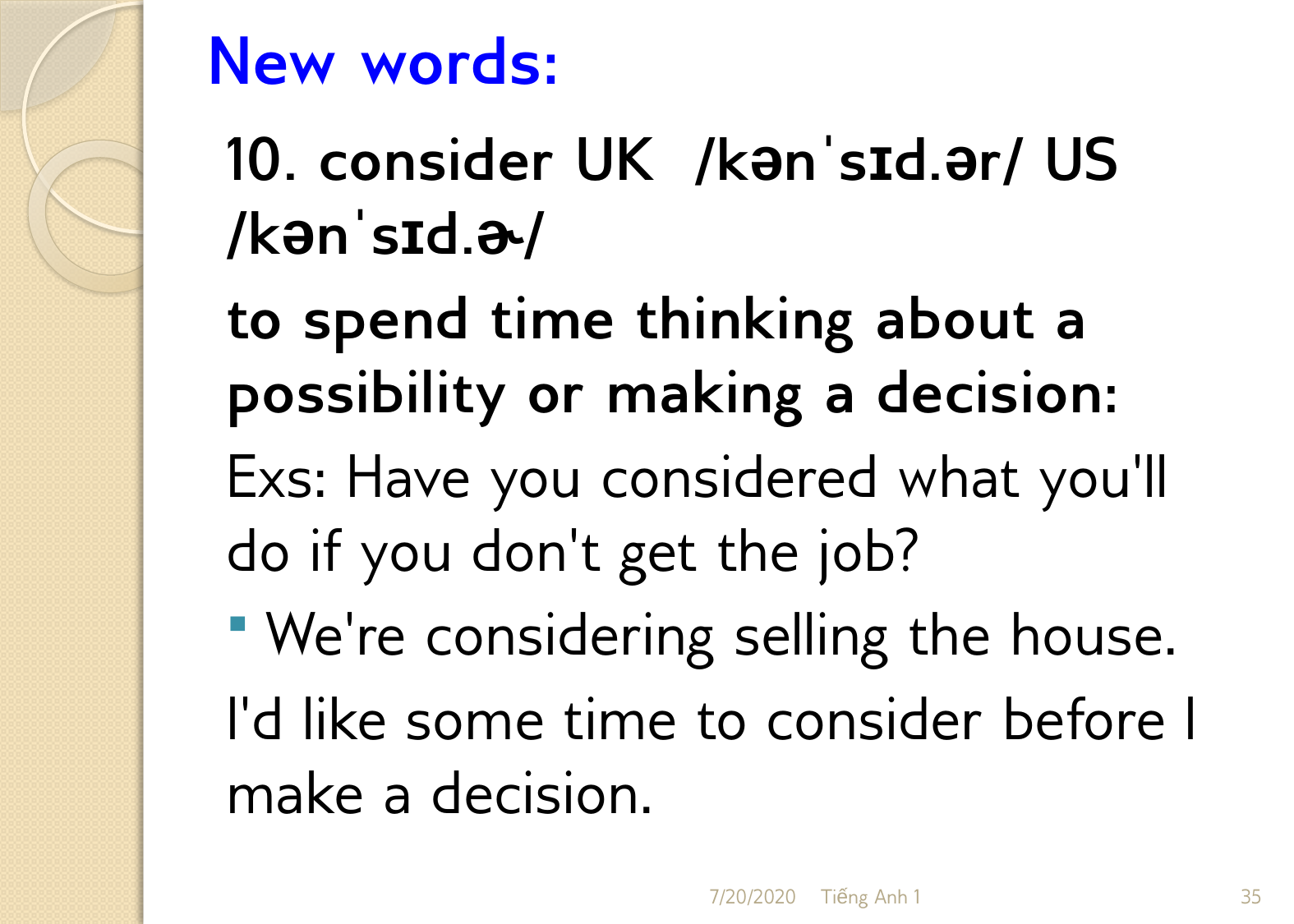

# New words:
10. consider UK  /kənˈsɪd.ər/ US  /kənˈsɪd.ɚ/
to spend time thinking about a possibility or making a decision:
Exs: Have you considered what you'll do if you don't get the job?
We're considering selling the house.
I'd like some time to consider before I make a decision.
7/20/2020
Tiếng Anh 1
35